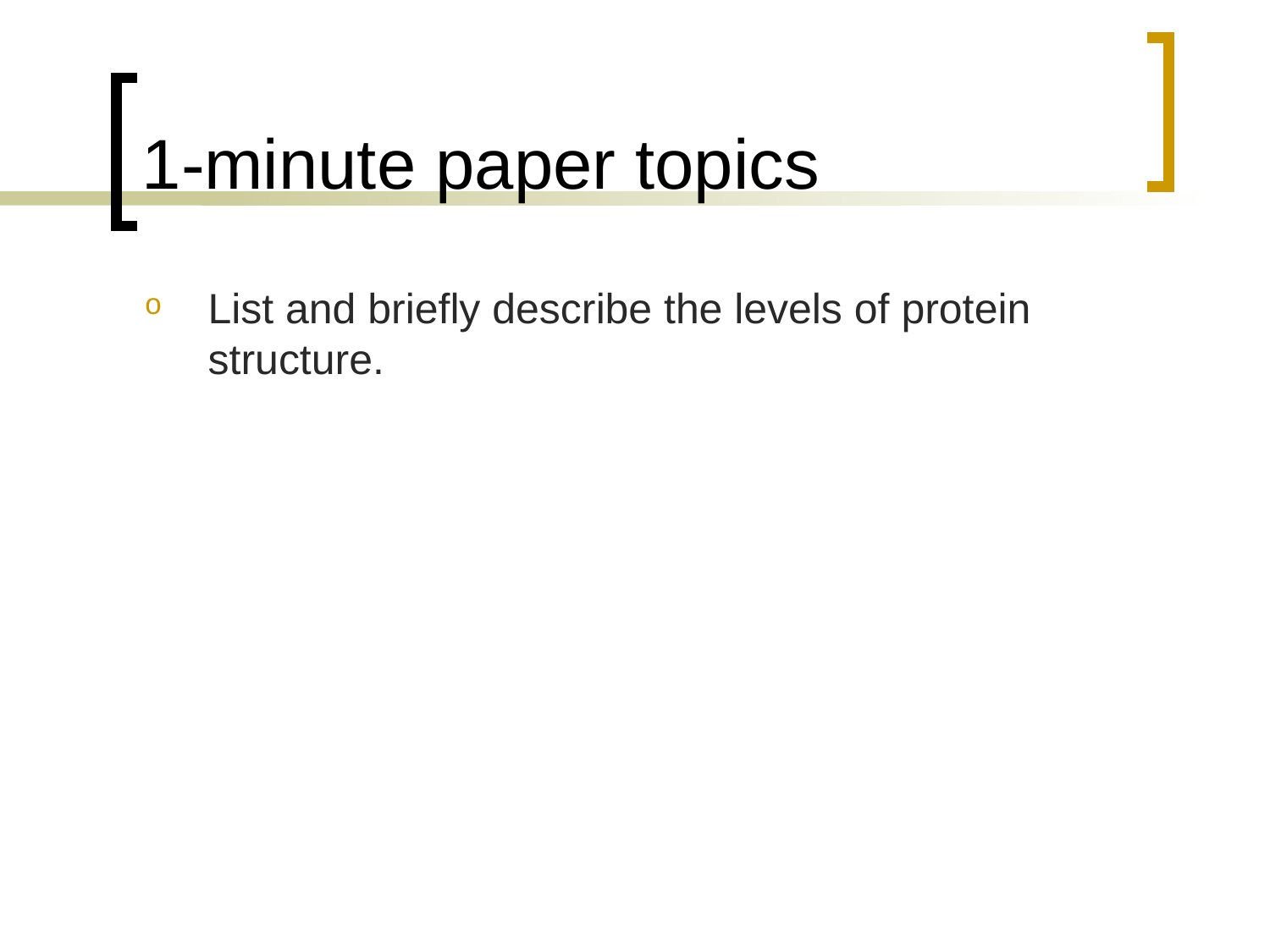

# 1-minute paper topics
List and briefly describe the levels of protein structure.